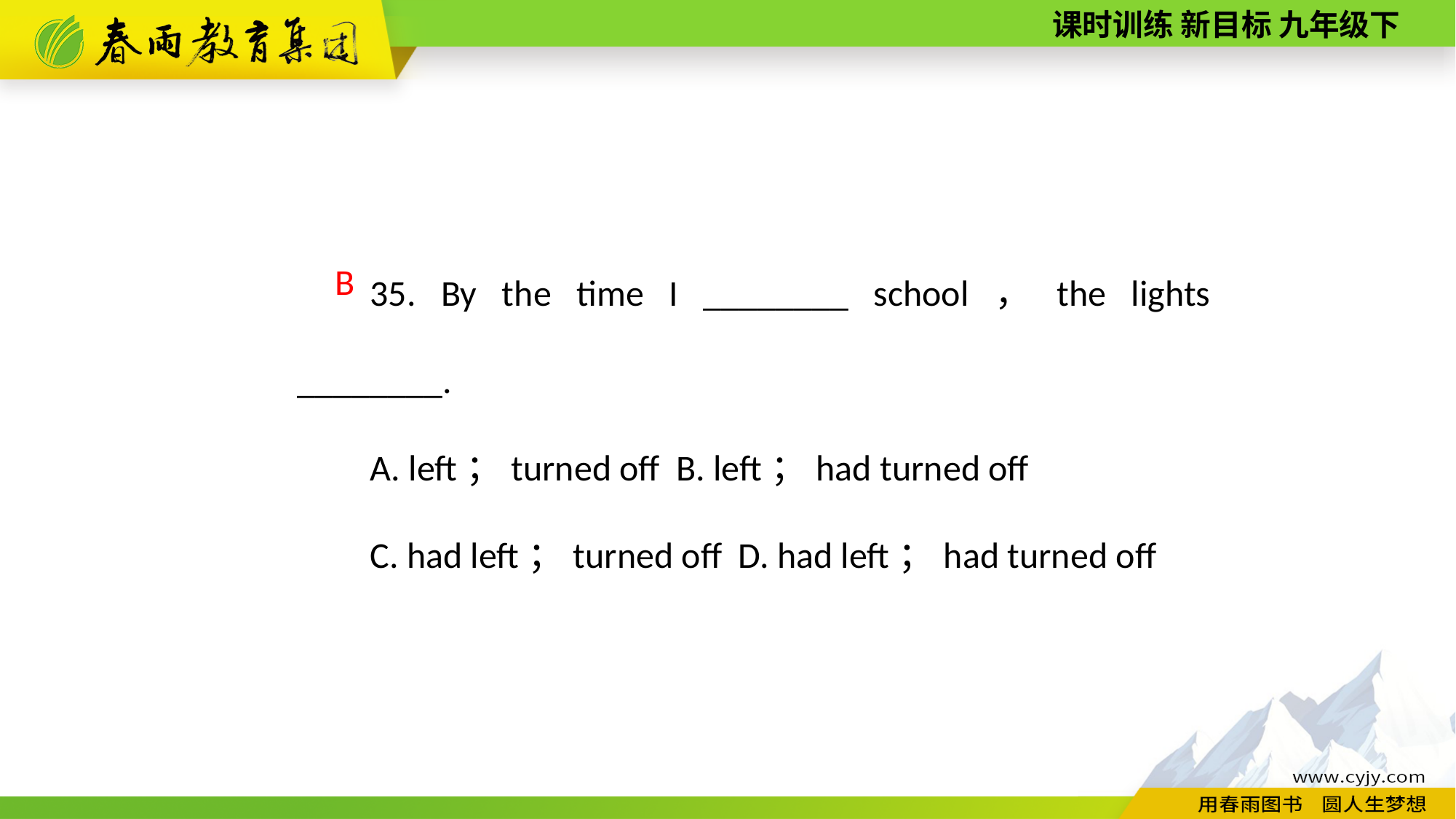

35. By the time I ________ school，the lights ________.
A. left；turned off  B. left；had turned off
C. had left；turned off  D. had left；had turned off
B